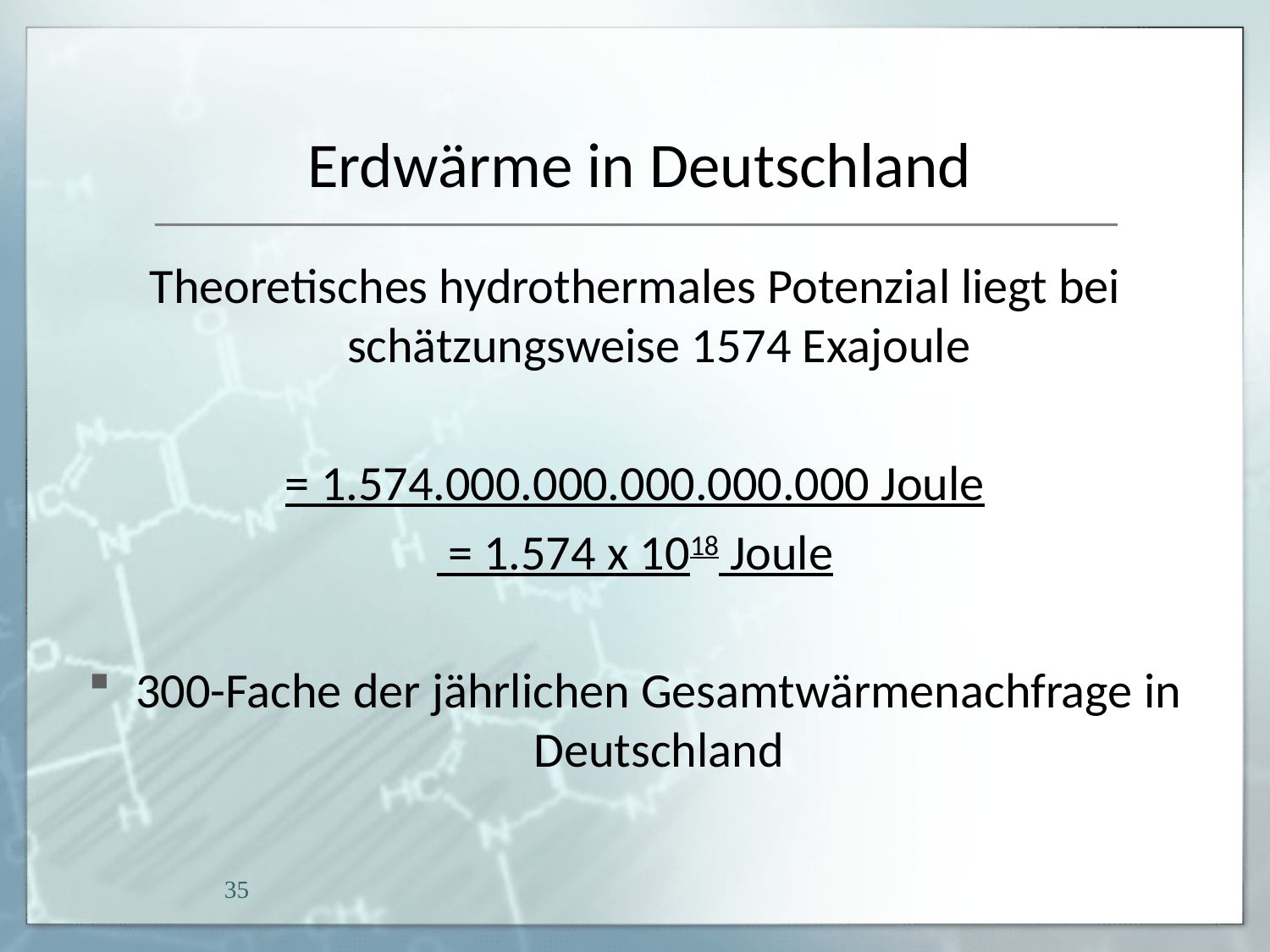

# Erdwärme in Deutschland
Theoretisches hydrothermales Potenzial liegt bei schätzungsweise 1574 Exajoule

= 1.574.000.000.000.000.000 Joule
 = 1.574 x 1018 Joule

300-Fache der jährlichen Gesamtwärmenachfrage in Deutschland

35